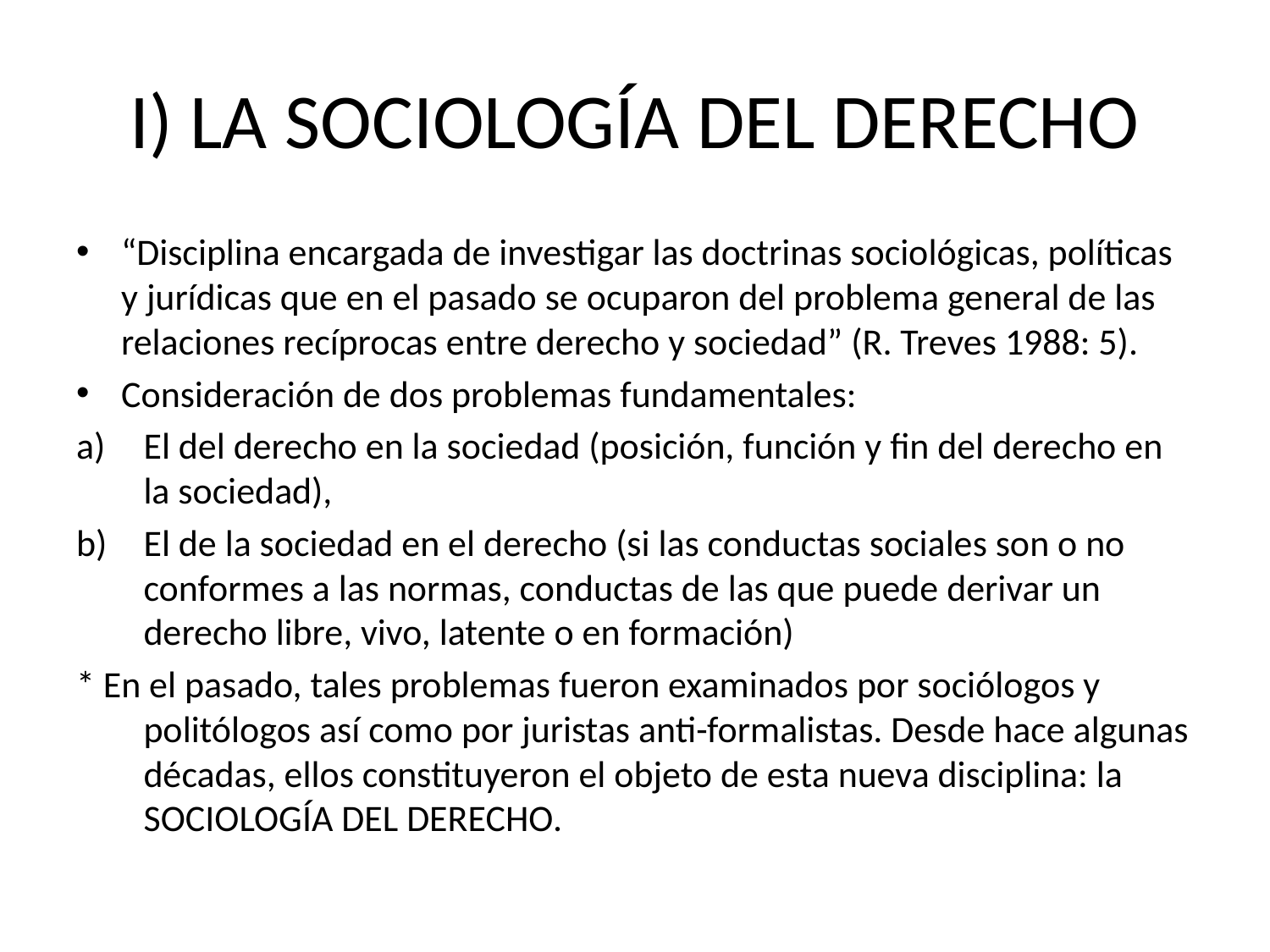

# I) LA SOCIOLOGÍA DEL DERECHO
“Disciplina encargada de investigar las doctrinas sociológicas, políticas y jurídicas que en el pasado se ocuparon del problema general de las relaciones recíprocas entre derecho y sociedad” (R. Treves 1988: 5).
Consideración de dos problemas fundamentales:
El del derecho en la sociedad (posición, función y fin del derecho en la sociedad),
El de la sociedad en el derecho (si las conductas sociales son o no conformes a las normas, conductas de las que puede derivar un derecho libre, vivo, latente o en formación)
* En el pasado, tales problemas fueron examinados por sociólogos y politólogos así como por juristas anti-formalistas. Desde hace algunas décadas, ellos constituyeron el objeto de esta nueva disciplina: la SOCIOLOGÍA DEL DERECHO.